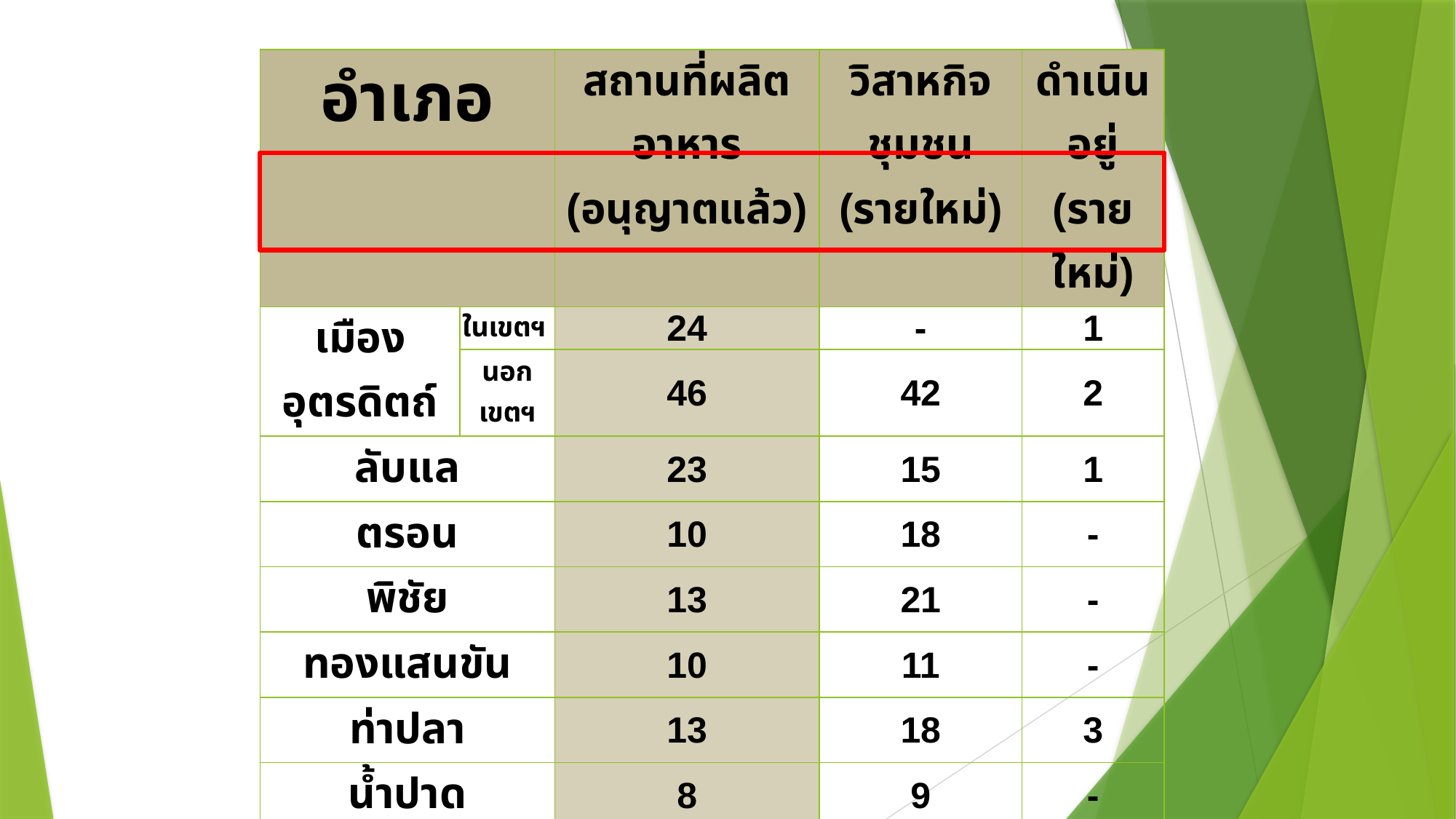

| อำเภอ |  | สถานที่ผลิตอาหาร (อนุญาตแล้ว) | วิสาหกิจชุมชน (รายใหม่) | ดำเนินอยู่ (รายใหม่) |
| --- | --- | --- | --- | --- |
| เมืองอุตรดิตถ์ | ในเขตฯ | 24 | - | 1 |
|  | นอกเขตฯ | 46 | 42 | 2 |
| ลับแล |  | 23 | 15 | 1 |
| ตรอน |  | 10 | 18 | - |
| พิชัย |  | 13 | 21 | - |
| ทองแสนขัน |  | 10 | 11 | - |
| ท่าปลา |  | 13 | 18 | 3 |
| น้ำปาด |  | 8 | 9 | - |
| ฟากท่า |  | 6 | 5 | - |
| บ้านโคก |  | 4 | 3 | - |
| รวม |  | 157 | 144 | 7 |